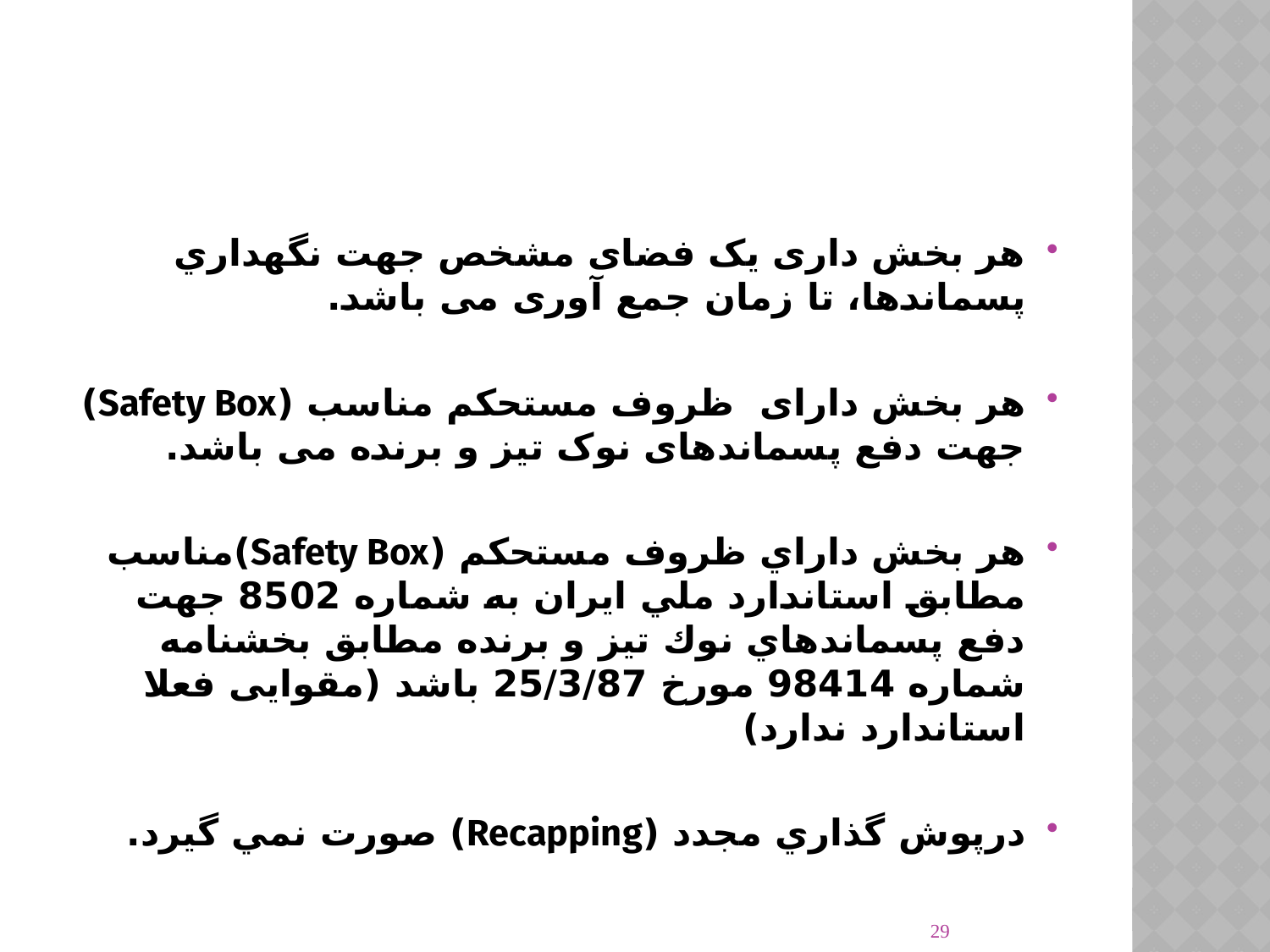

#
هر بخش داری یک فضای مشخص جهت نگهداري پسماندها، تا زمان جمع آوری می باشد.

هر بخش دارای  ظروف مستحکم مناسب (Safety Box) جهت دفع پسماندهای نوک تیز و برنده می باشد.

هر بخش داراي ظروف مستحكم (Safety Box)مناسب مطابق استاندارد ملي ايران به شماره 8502 جهت دفع پسماندهاي نوك تيز و برنده مطابق بخشنامه شماره 98414 مورخ 25/3/87 باشد (مقوایی فعلا استاندارد ندارد)

درپوش گذاري مجدد (Recapping) صورت نمي گيرد.

29